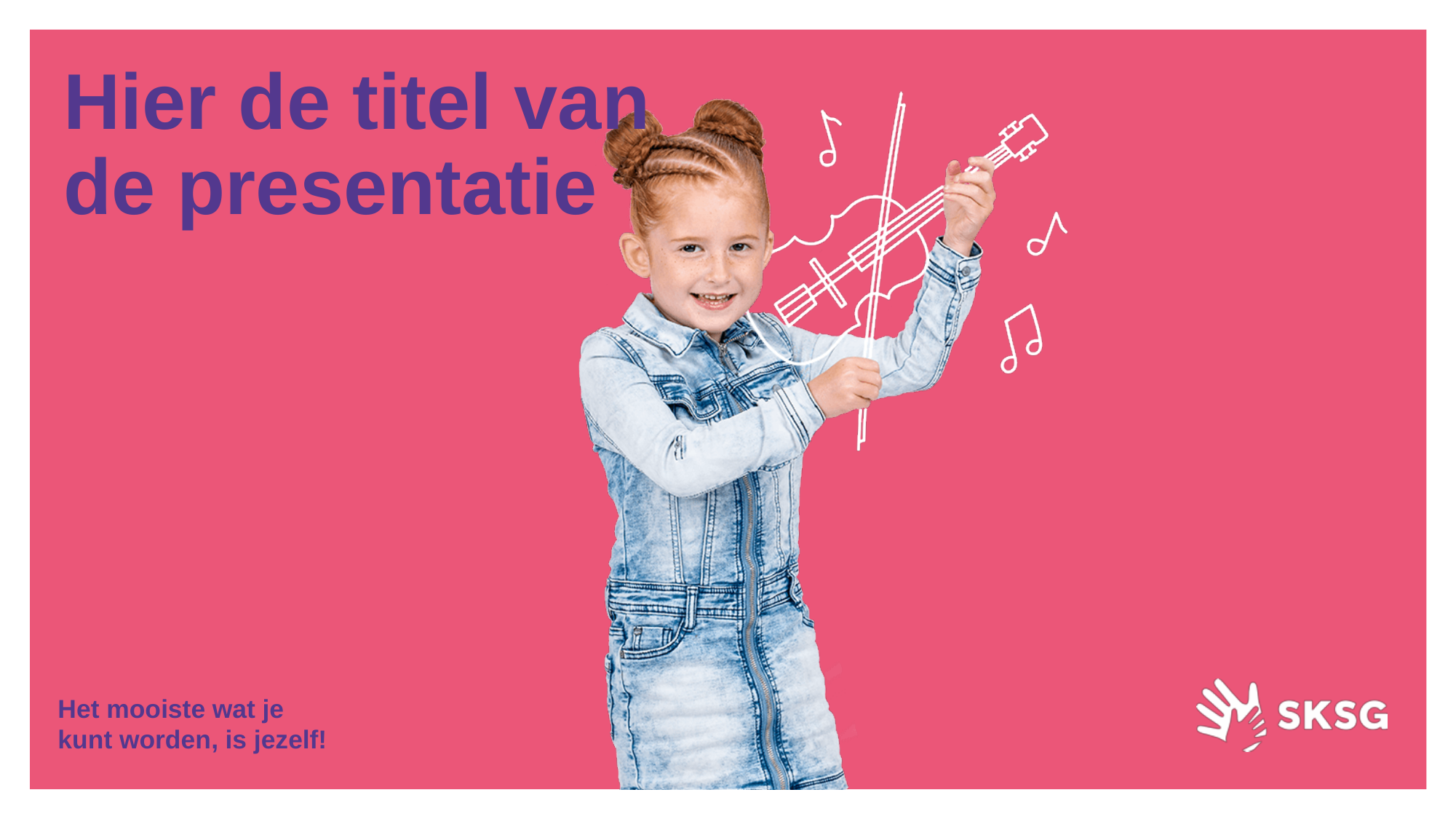

# Hier de titel van de presentatie